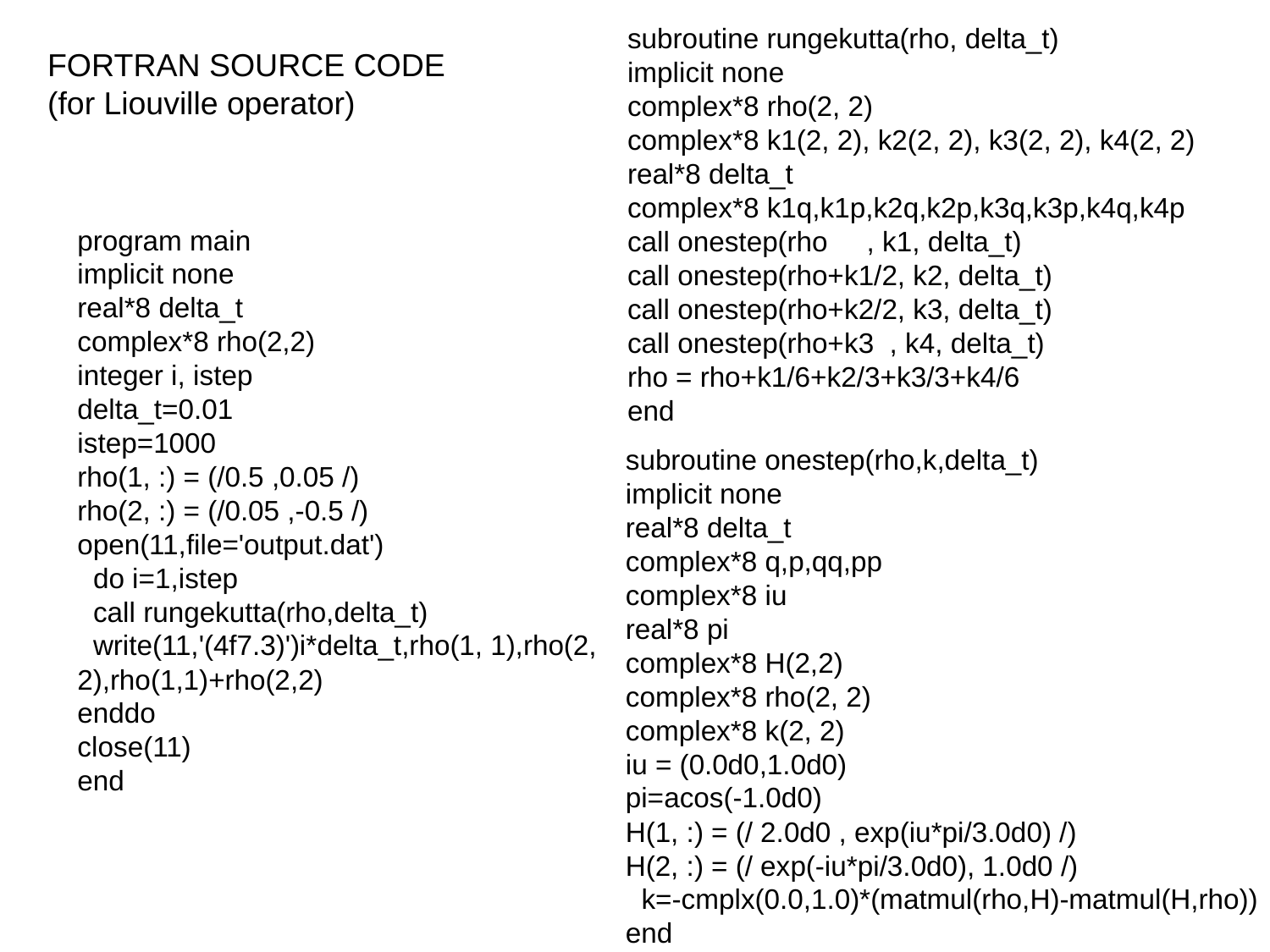

subroutine rungekutta(rho, delta_t)
implicit none
complex*8 rho(2, 2)
complex*8 k1(2, 2), k2(2, 2), k3(2, 2), k4(2, 2)
real*8 delta_t
complex*8 k1q,k1p,k2q,k2p,k3q,k3p,k4q,k4p
call onestep(rho     , k1, delta_t)
call onestep(rho+k1/2, k2, delta_t)
call onestep(rho+k2/2, k3, delta_t)
call onestep(rho+k3  , k4, delta_t)
rho = rho+k1/6+k2/3+k3/3+k4/6
end

FORTRAN SOURCE CODE
(for Liouville operator)
program main
implicit none
real*8 delta_t
complex*8 rho(2,2)
integer i, istep
delta_t=0.01
istep=1000
rho(1, :) = (/0.5 ,0.05 /)
rho(2, :) = (/0.05 ,-0.5 /)
open(11,file='output.dat')
  do i=1,istep
  call rungekutta(rho,delta_t)
  write(11,'(4f7.3)')i*delta_t,rho(1, 1),rho(2, 2),rho(1,1)+rho(2,2)
enddo
close(11)
end

subroutine onestep(rho,k,delta_t)
implicit none
real*8 delta_t
complex*8 q,p,qq,pp
complex*8 iu
real*8 pi
complex*8 H(2,2)
complex*8 rho(2, 2)
complex*8 k(2, 2)
iu = (0.0d0,1.0d0)
pi=acos(-1.0d0)
H(1, :) = (/ 2.0d0 , exp(iu*pi/3.0d0) /)
H(2, :) = (/ exp(-iu*pi/3.0d0), 1.0d0 /)
  k=-cmplx(0.0,1.0)*(matmul(rho,H)-matmul(H,rho))
end